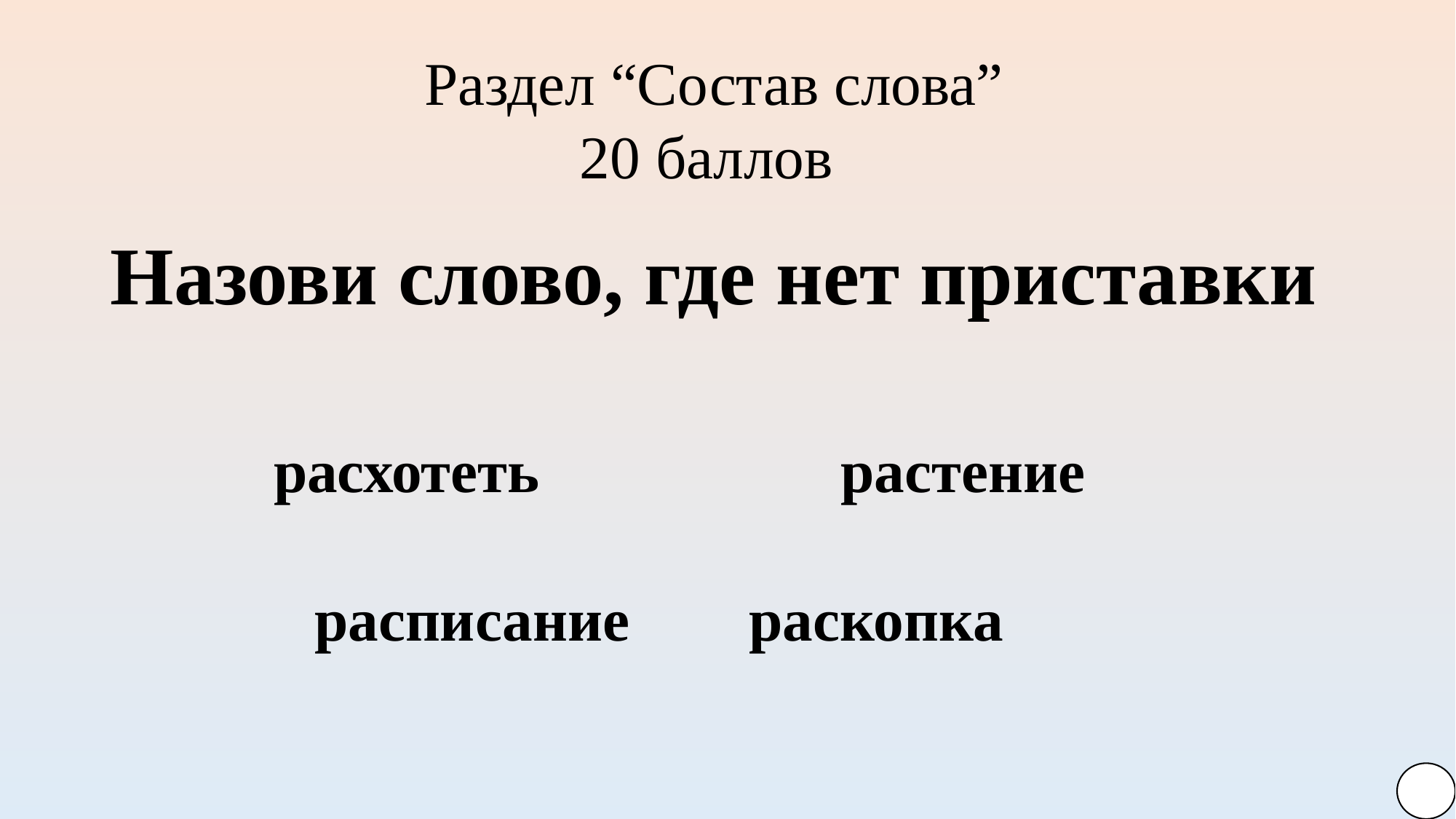

Раздел “Состав слова”
20 баллов

Назови слово, где нет приставки

расхотеть
растение
расписание
раскопка